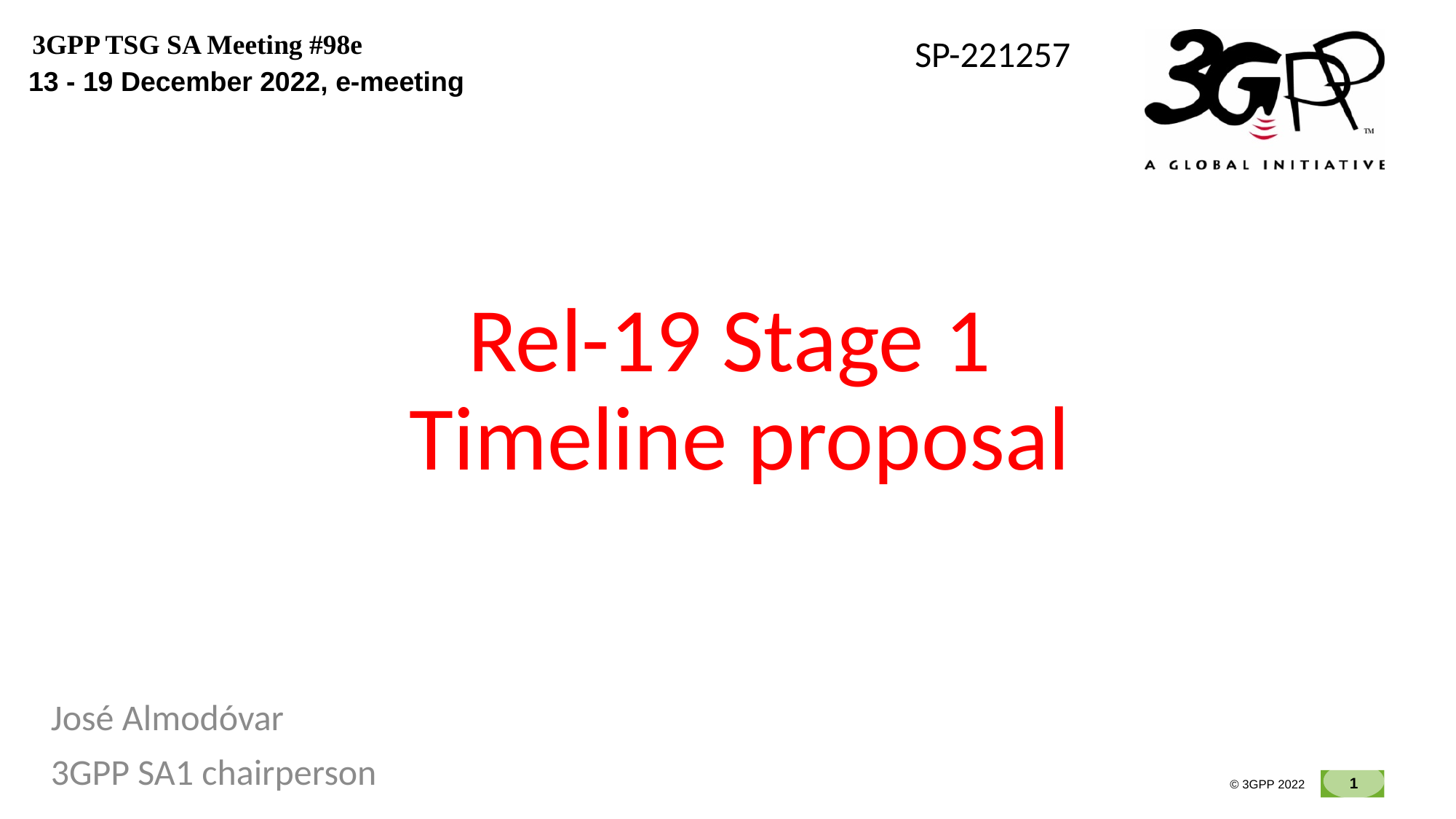

3GPP TSG SA Meeting #98e
SP-221257
13 - 19 December 2022, e-meeting
# Rel-19 Stage 1 Timeline proposal
José Almodóvar
3GPP SA1 chairperson